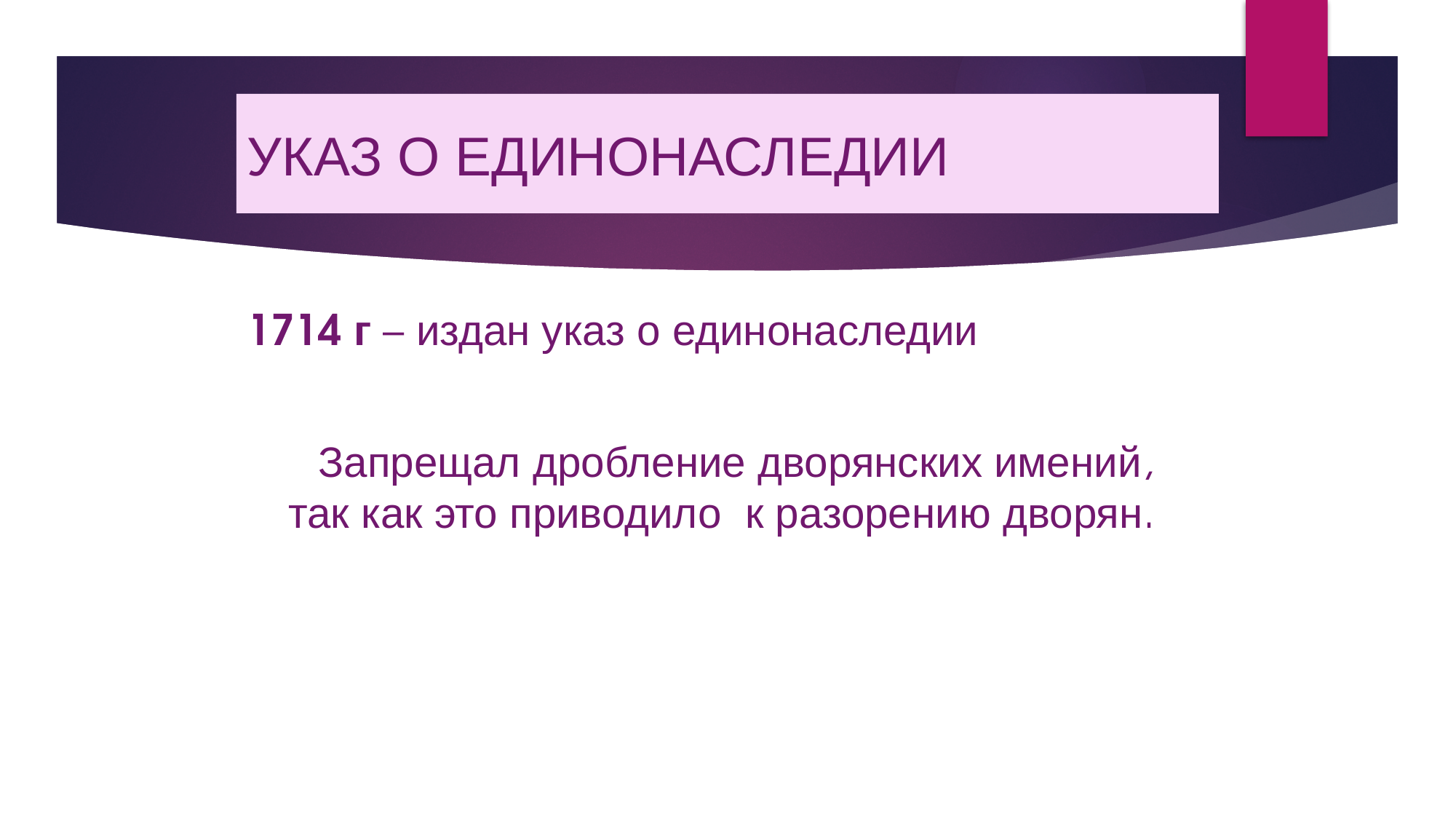

# УКАЗ О ЕДИНОНАСЛЕДИИ

1714 г – издан указ о единонаследии

      Запрещал дробление дворянских имений, так как это приводило  к разорению дворян.